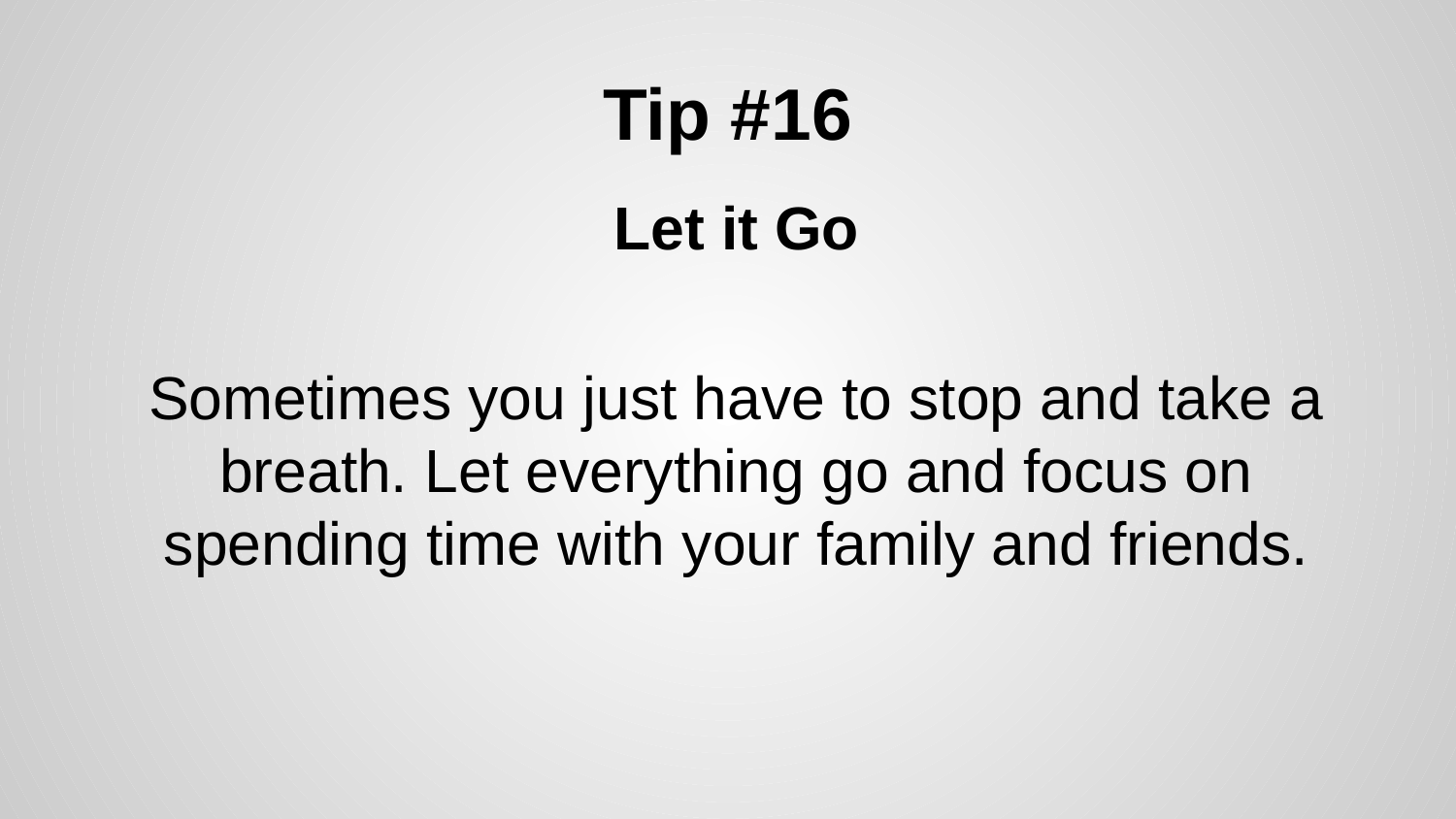

# Tip #16

Let it Go

Sometimes you just have to stop and take a breath. Let everything go and focus on spending time with your family and friends.